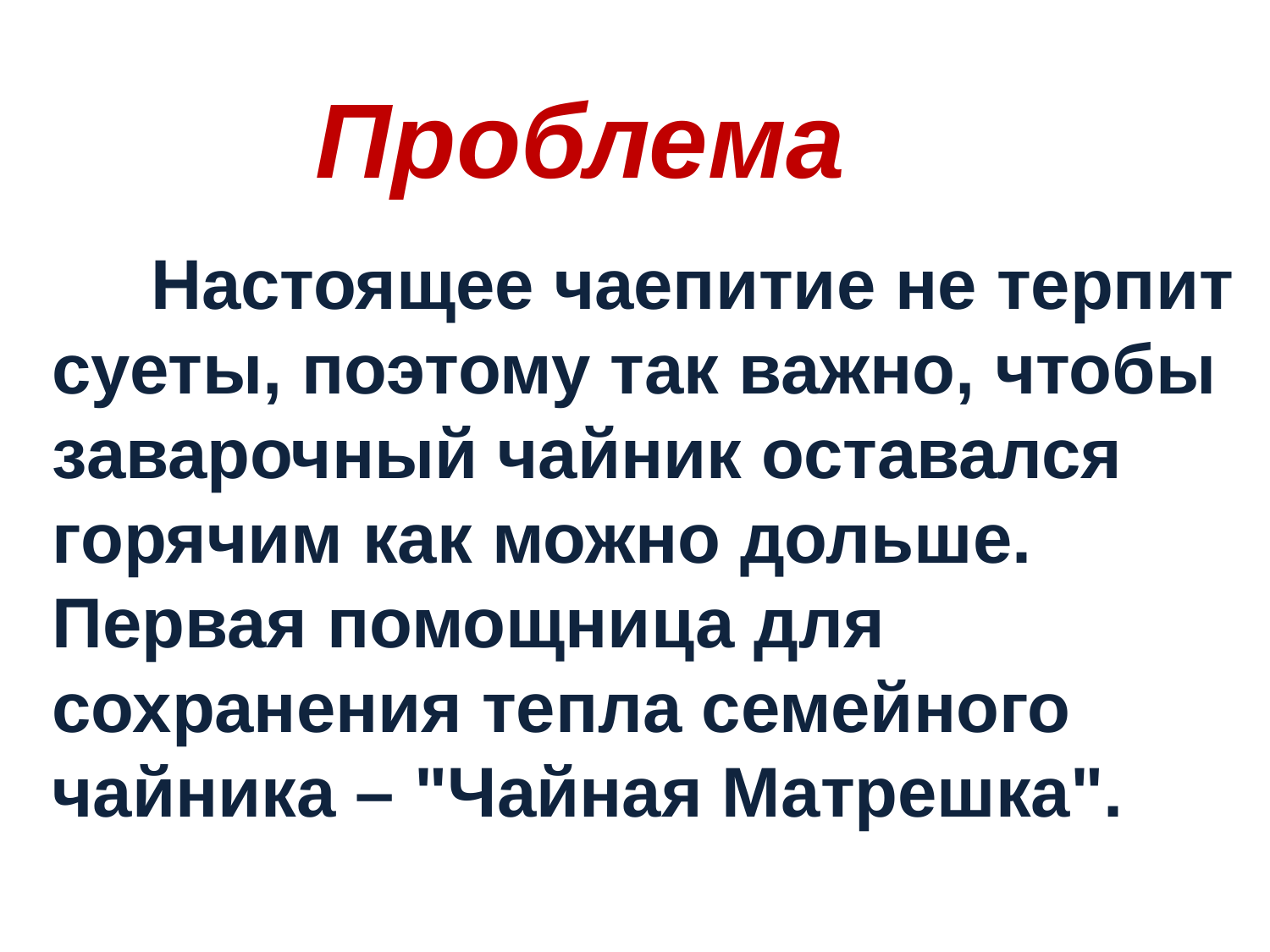

Проблема
     Настоящее чаепитие не терпит суеты, поэтому так важно, чтобы заварочный чайник оставался горячим как можно дольше.
Первая помощница для сохранения тепла семейного чайника – "Чайная Матрешка".